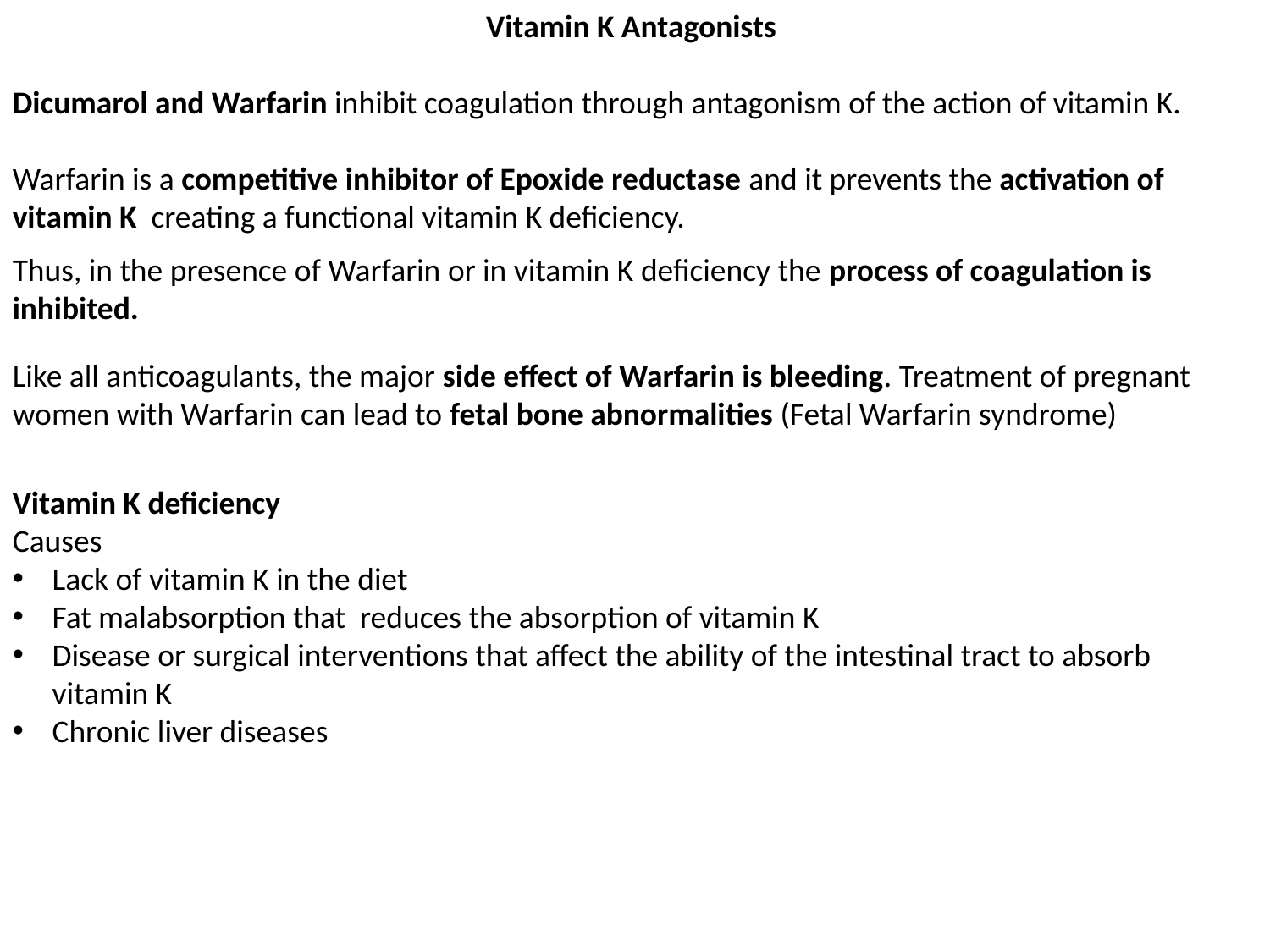

Vitamin K Antagonists

Dicumarol and Warfarin inhibit coagulation through antagonism of the action of vitamin K.

Warfarin is a competitive inhibitor of Epoxide reductase and it prevents the activation of vitamin K  creating a functional vitamin K deficiency.
Thus, in the presence of Warfarin or in vitamin K deficiency the process of coagulation is inhibited.
Like all anticoagulants, the major side effect of Warfarin is bleeding. Treatment of pregnant women with Warfarin can lead to fetal bone abnormalities (Fetal Warfarin syndrome)
Vitamin K deficiency
Causes
Lack of vitamin K in the diet
Fat malabsorption that  reduces the absorption of vitamin K
Disease or surgical interventions that affect the ability of the intestinal tract to absorb vitamin K
Chronic liver diseases